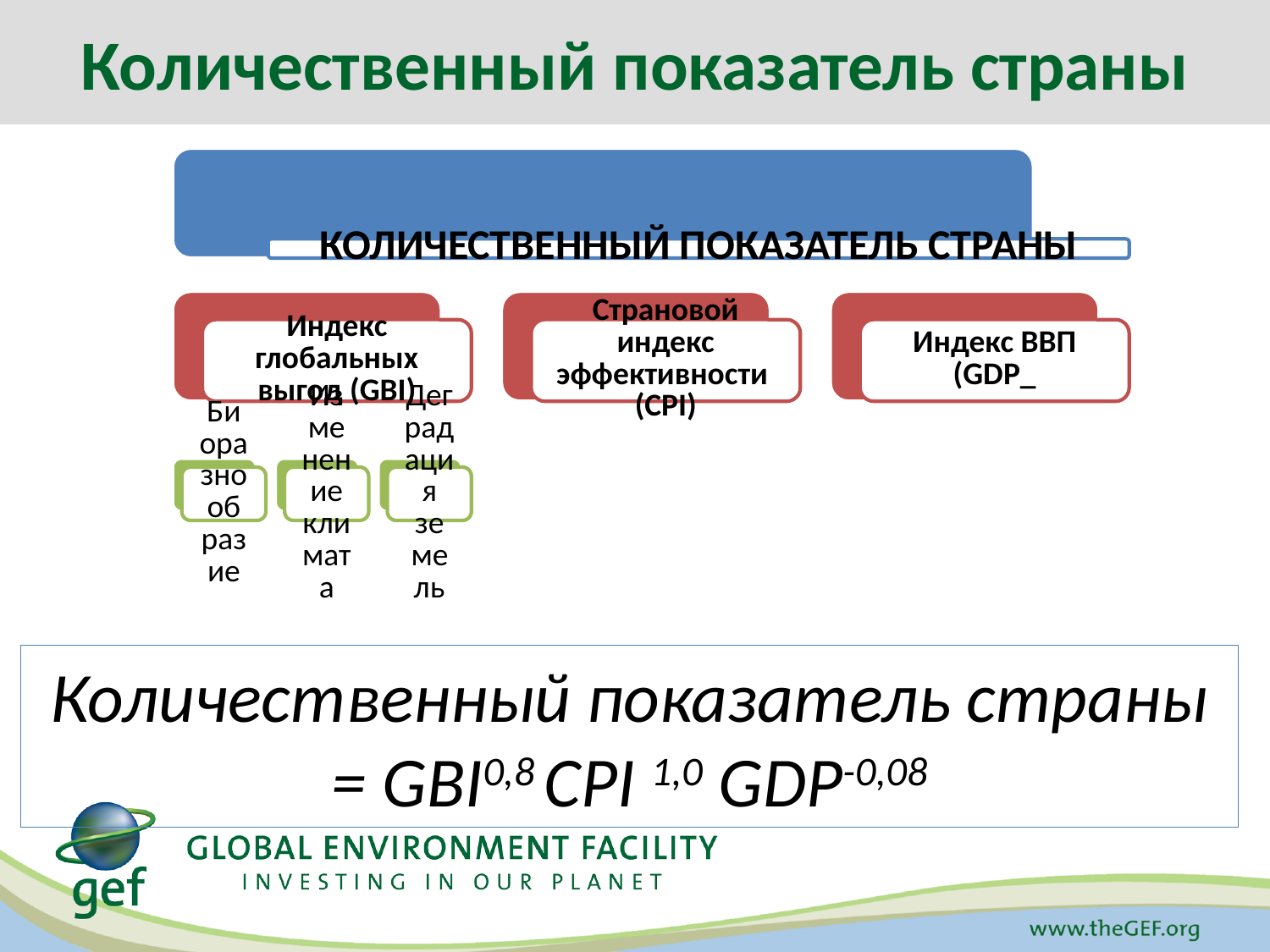

Количественный показатель страны
КОЛИЧЕСТВЕННЫЙ ПОКАЗАТЕЛЬ СТРАНЫ
Страновой индекс эффективности  (CPI)
Индекс ВВП (GDP_
Количественный показатель страны = GBI0,8 CPI 1,0 GDP-0,08